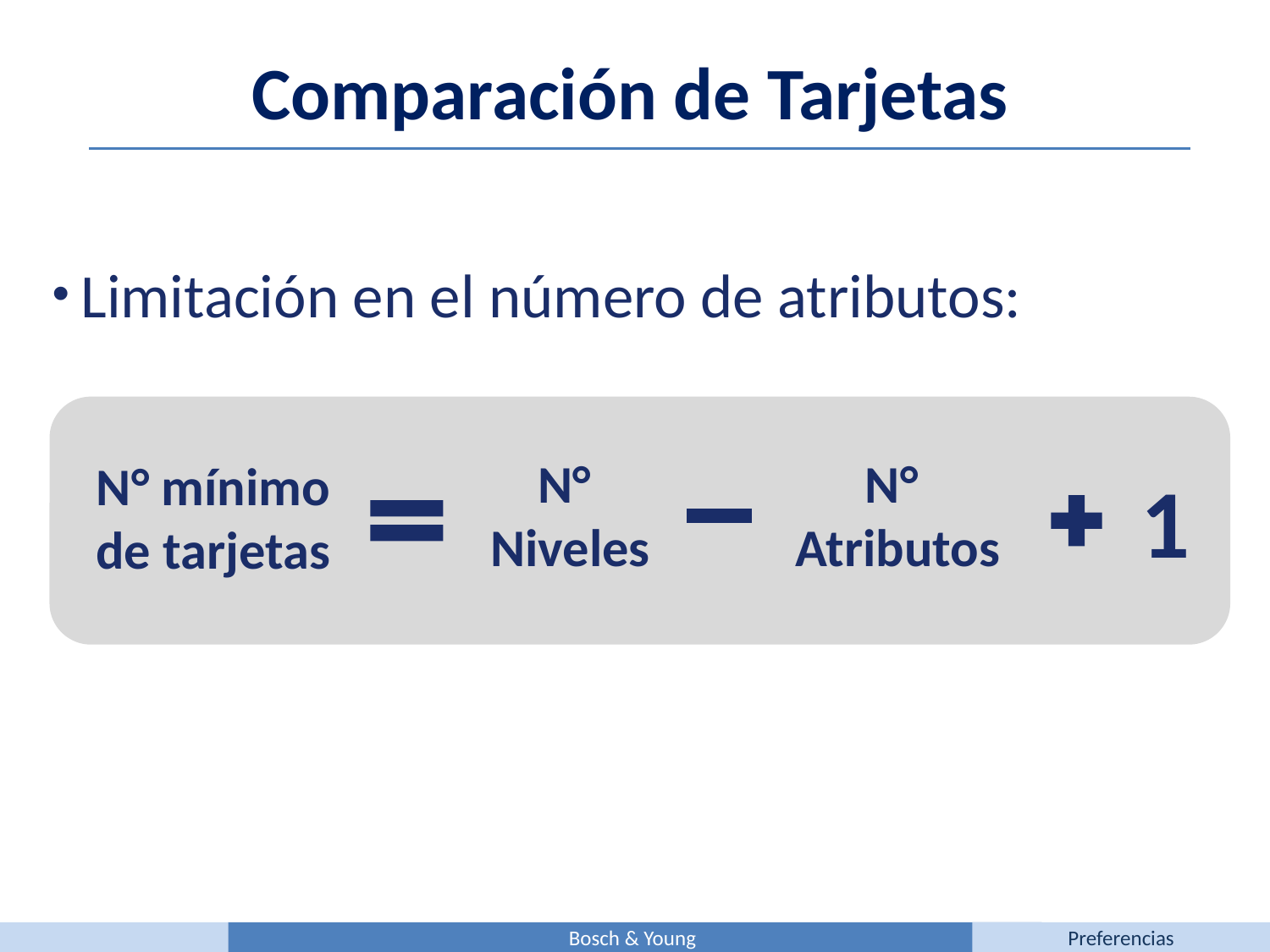

Comparación de Tarjetas
 Limitación en el número de atributos:

N°
Niveles
N°
Atributos
N° mínimo
de tarjetas
1

Bosch & Young
Preferencias